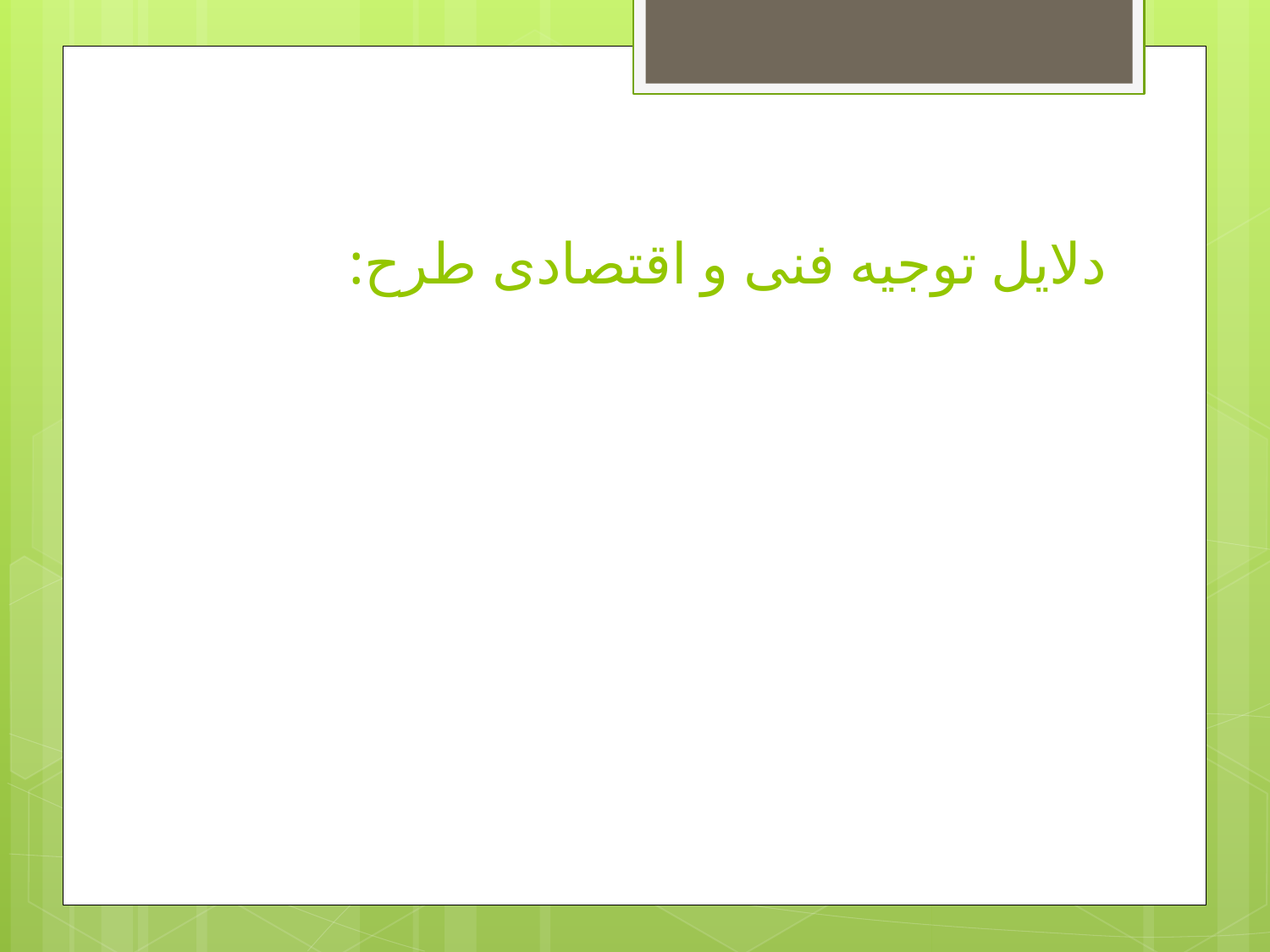

# دلایل توجیه فنی و اقتصادی طرح: